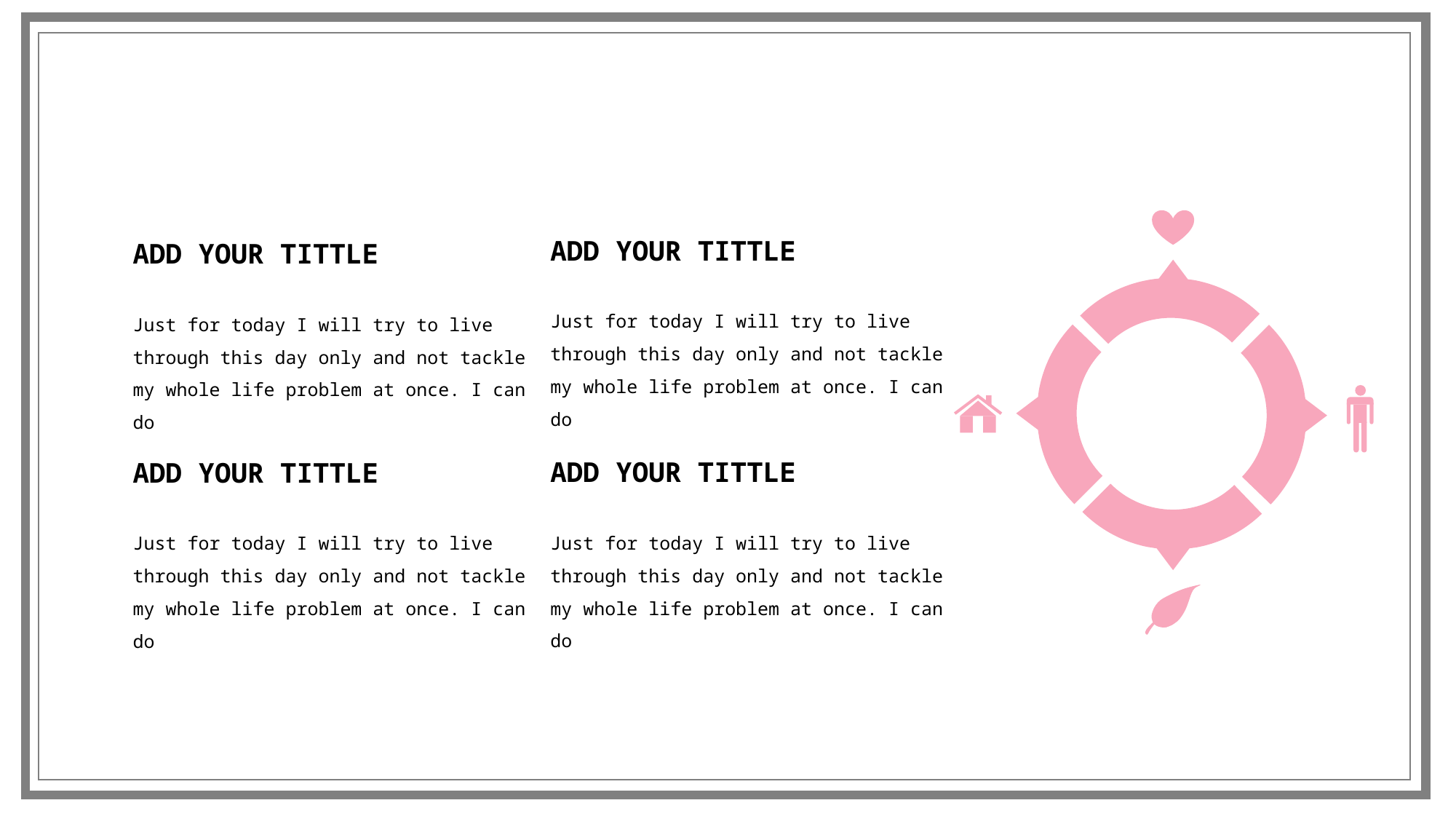

ADD YOUR TITTLE

Just for today I will try to live through this day only and not tackle my whole life problem at once. I can do
ADD YOUR TITTLE

Just for today I will try to live through this day only and not tackle my whole life problem at once. I can do

ADD YOUR TITTLE

Just for today I will try to live through this day only and not tackle my whole life problem at once. I can do
ADD YOUR TITTLE

Just for today I will try to live through this day only and not tackle my whole life problem at once. I can do